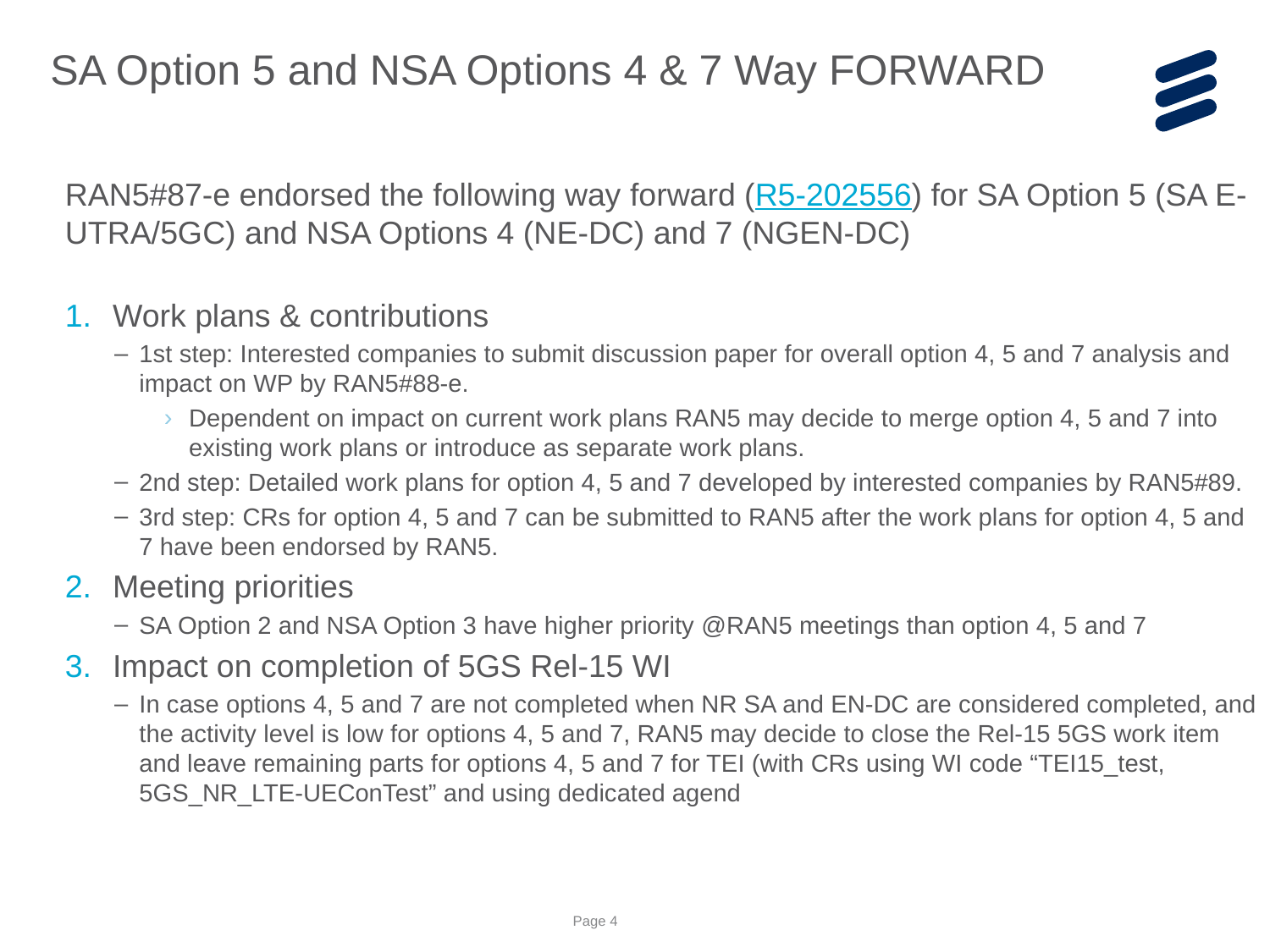

# SA Option 5 and NSA Options 4 & 7 Way FORWARD
RAN5#87-e endorsed the following way forward (R5-202556) for SA Option 5 (SA E-UTRA/5GC) and NSA Options 4 (NE-DC) and 7 (NGEN-DC)
Work plans & contributions
1st step: Interested companies to submit discussion paper for overall option 4, 5 and 7 analysis and impact on WP by RAN5#88-e.
Dependent on impact on current work plans RAN5 may decide to merge option 4, 5 and 7 into existing work plans or introduce as separate work plans.
2nd step: Detailed work plans for option 4, 5 and 7 developed by interested companies by RAN5#89.
3rd step: CRs for option 4, 5 and 7 can be submitted to RAN5 after the work plans for option 4, 5 and 7 have been endorsed by RAN5.
Meeting priorities
SA Option 2 and NSA Option 3 have higher priority @RAN5 meetings than option 4, 5 and 7
Impact on completion of 5GS Rel-15 WI
In case options 4, 5 and 7 are not completed when NR SA and EN-DC are considered completed, and the activity level is low for options 4, 5 and 7, RAN5 may decide to close the Rel-15 5GS work item and leave remaining parts for options 4, 5 and 7 for TEI (with CRs using WI code “TEI15_test, 5GS_NR_LTE-UEConTest” and using dedicated agend